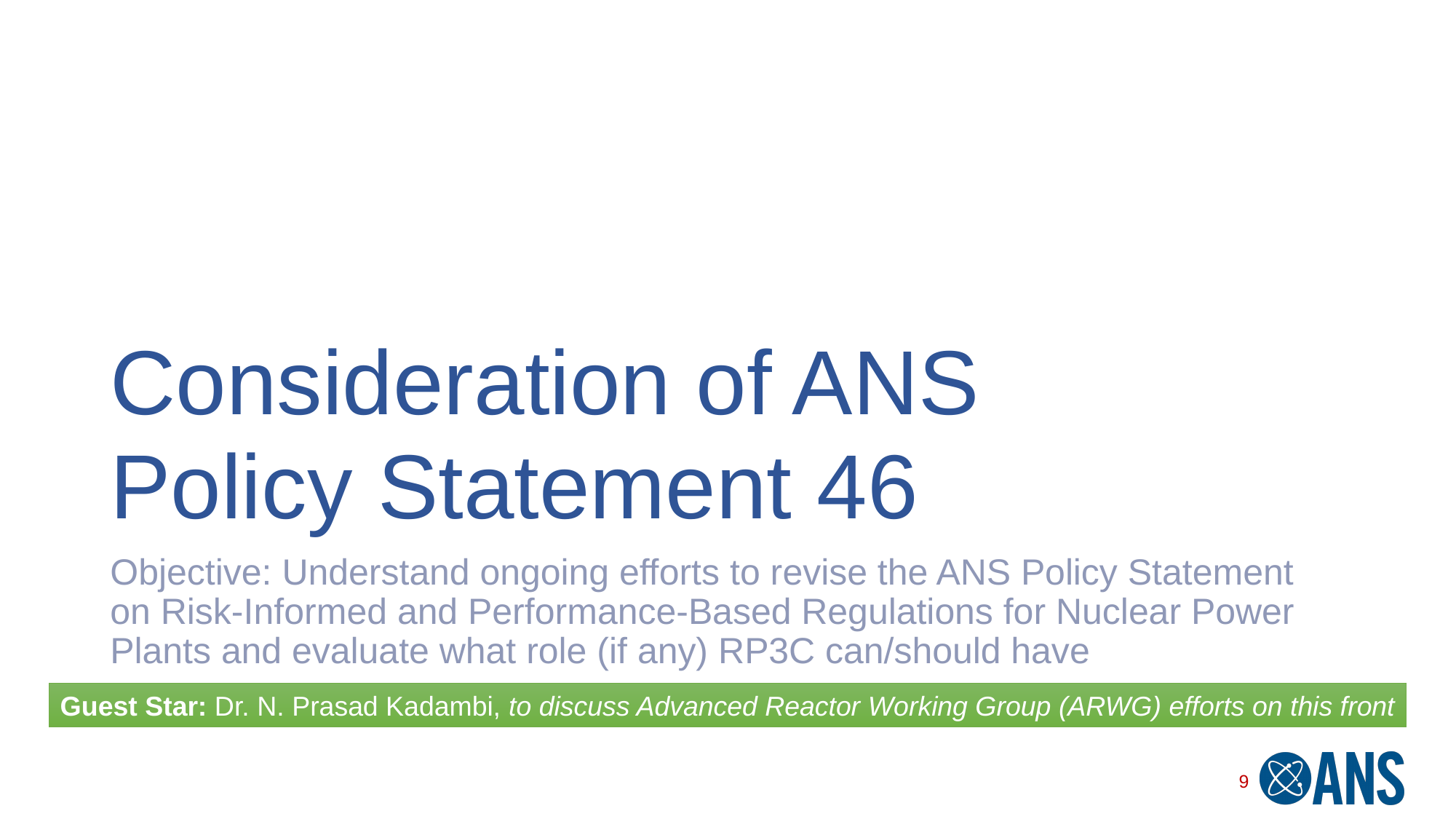

# Consideration of ANS Policy Statement 46
Objective: Understand ongoing efforts to revise the ANS Policy Statement on Risk-Informed and Performance-Based Regulations for Nuclear Power Plants and evaluate what role (if any) RP3C can/should have
Guest Star: Dr. N. Prasad Kadambi, to discuss Advanced Reactor Working Group (ARWG) efforts on this front
9